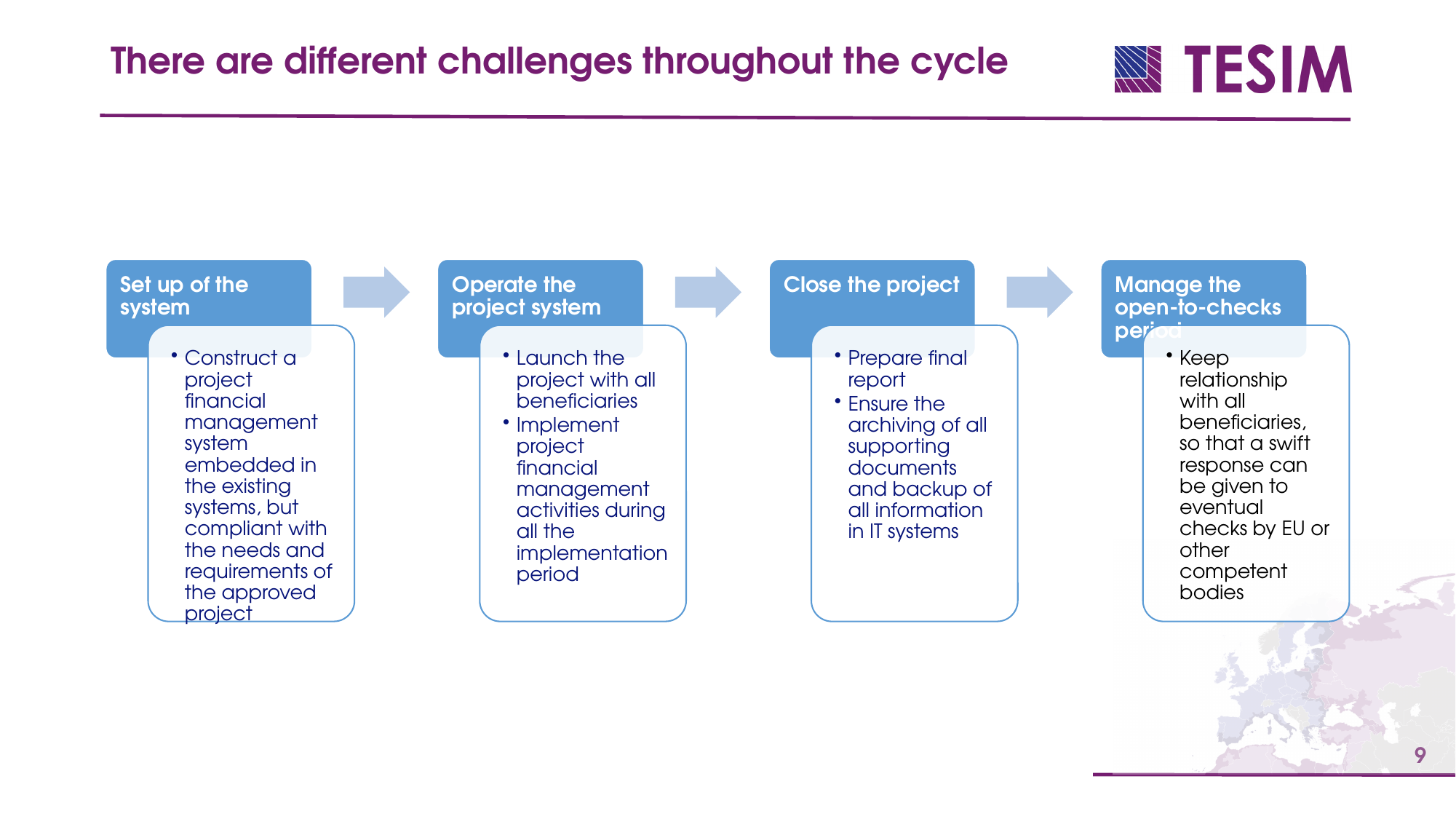

There are different challenges throughout the cycle
Set up of the system
Construct a project financial management system embedded in the existing systems, but compliant with the needs and requirements of the approved project

Operate the project system
Launch the project with all beneficiaries
Implement project financial management activities during all the implementation period

Close the project
Prepare final report
Ensure the archiving of all supporting documents and backup of all information in IT systems

Manage the open-to-checks period
Keep relationship with all beneficiaries, so that a swift response can be given to eventual checks by EU or other competent bodies